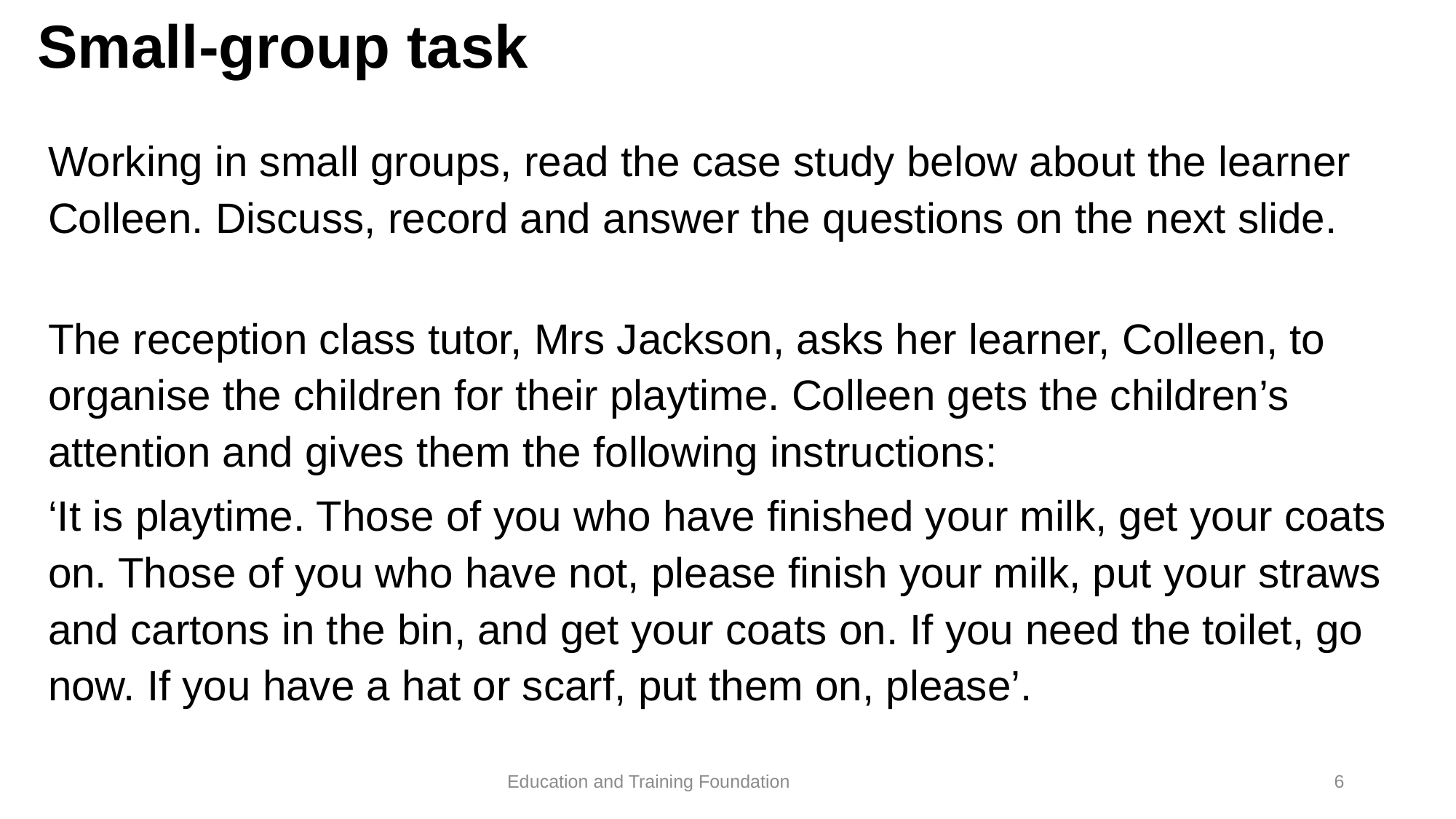

# Small-group task
Working in small groups, read the case study below about the learner Colleen. Discuss, record and answer the questions on the next slide.

The reception class tutor, Mrs Jackson, asks her learner, Colleen, to organise the children for their playtime. Colleen gets the children’s attention and gives them the following instructions:
‘It is playtime. Those of you who have finished your milk, get your coats on. Those of you who have not, please finish your milk, put your straws and cartons in the bin, and get your coats on. If you need the toilet, go now. If you have a hat or scarf, put them on, please’.

6
Education and Training Foundation